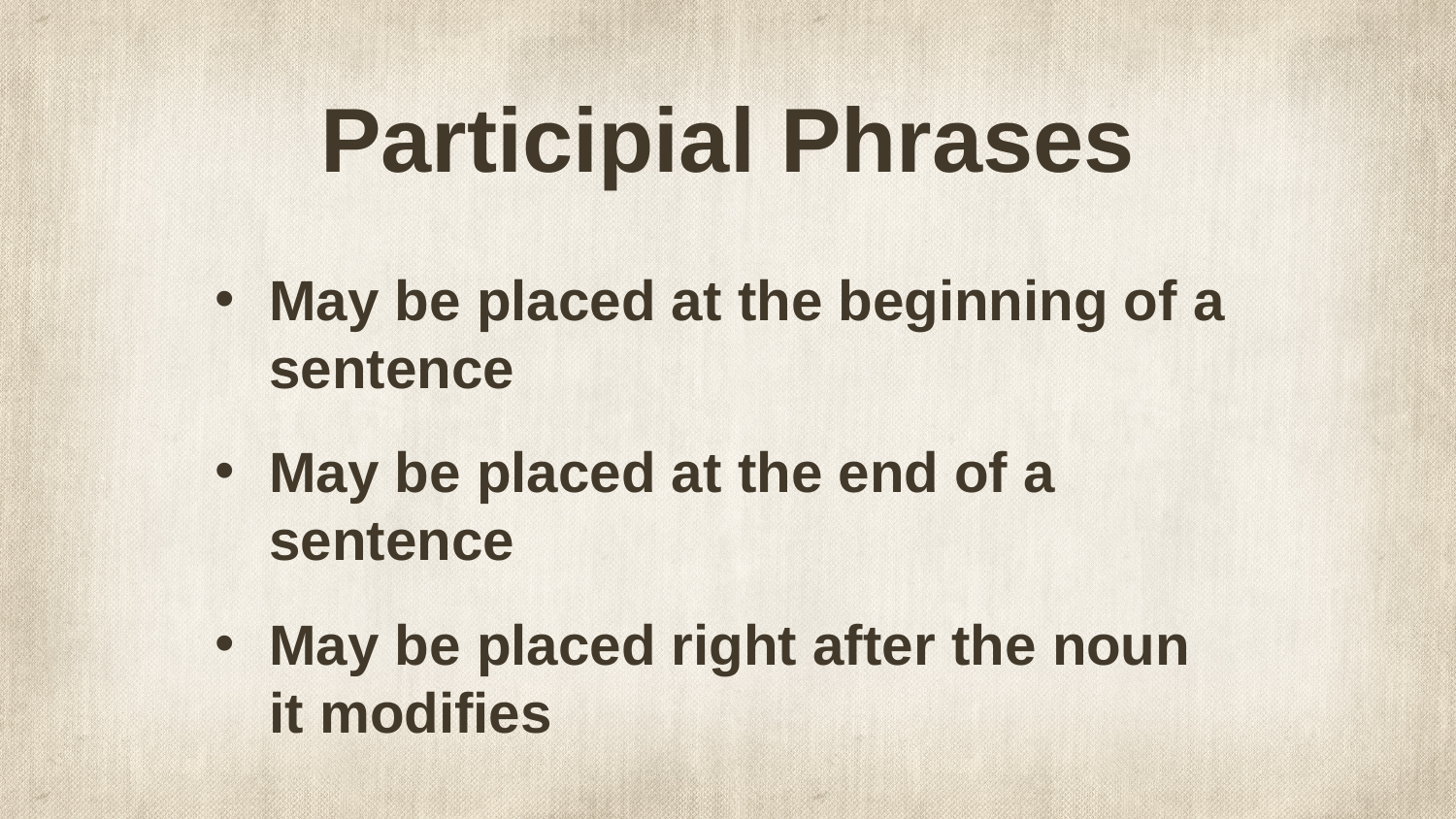

# Participial Phrases
May be placed at the beginning of a sentence
May be placed at the end of a sentence
May be placed right after the noun it modifies